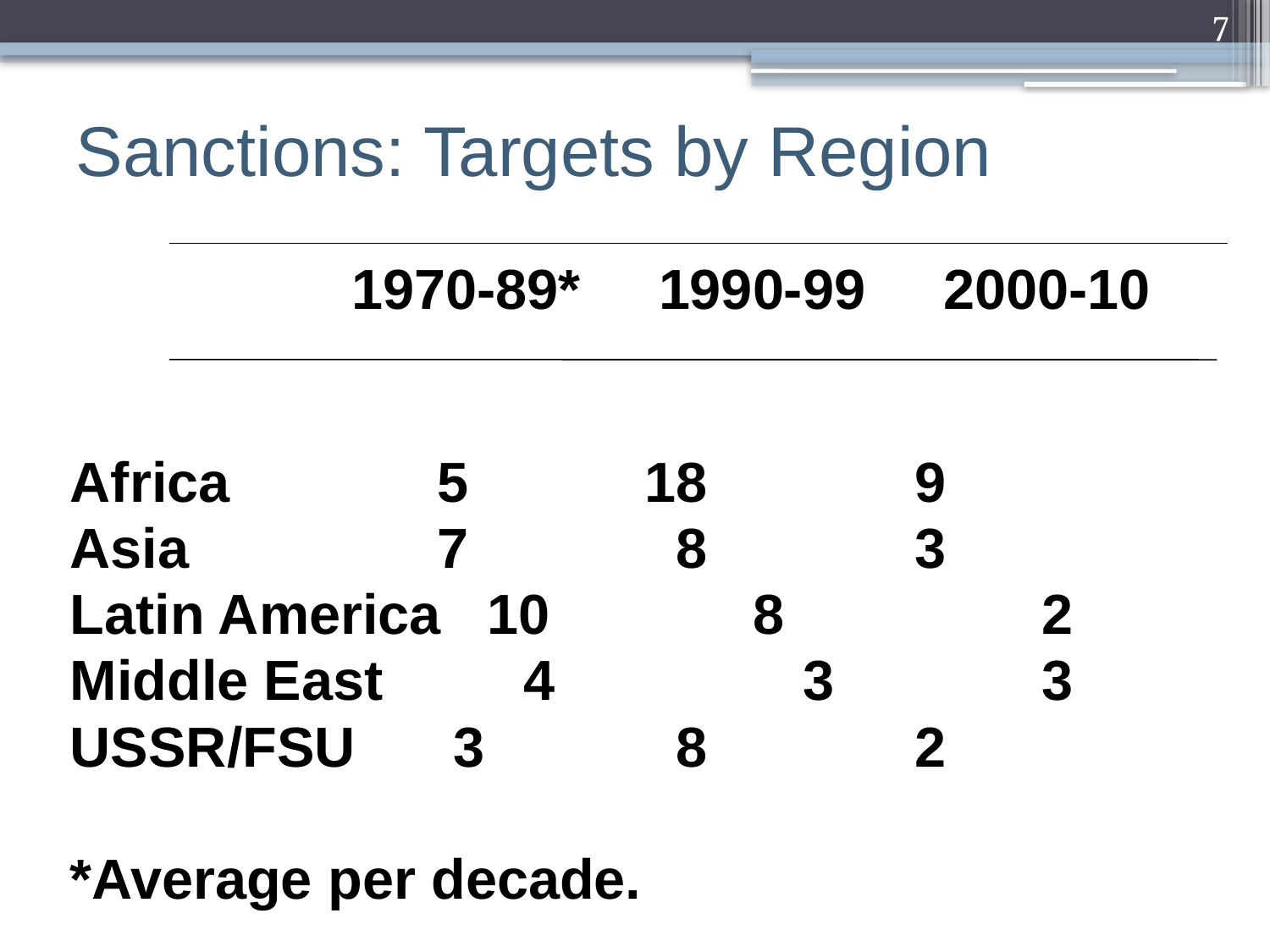

7
# Sanctions: Targets by Region
                  1970-89*     1990-99     2000-10

Africa		     5		  18		   9
Asia		     7		    8		   3
Latin America   10             8		   2
Middle East         4		    3		   3
USSR/FSU	      3		    8		   2

*Average per decade.